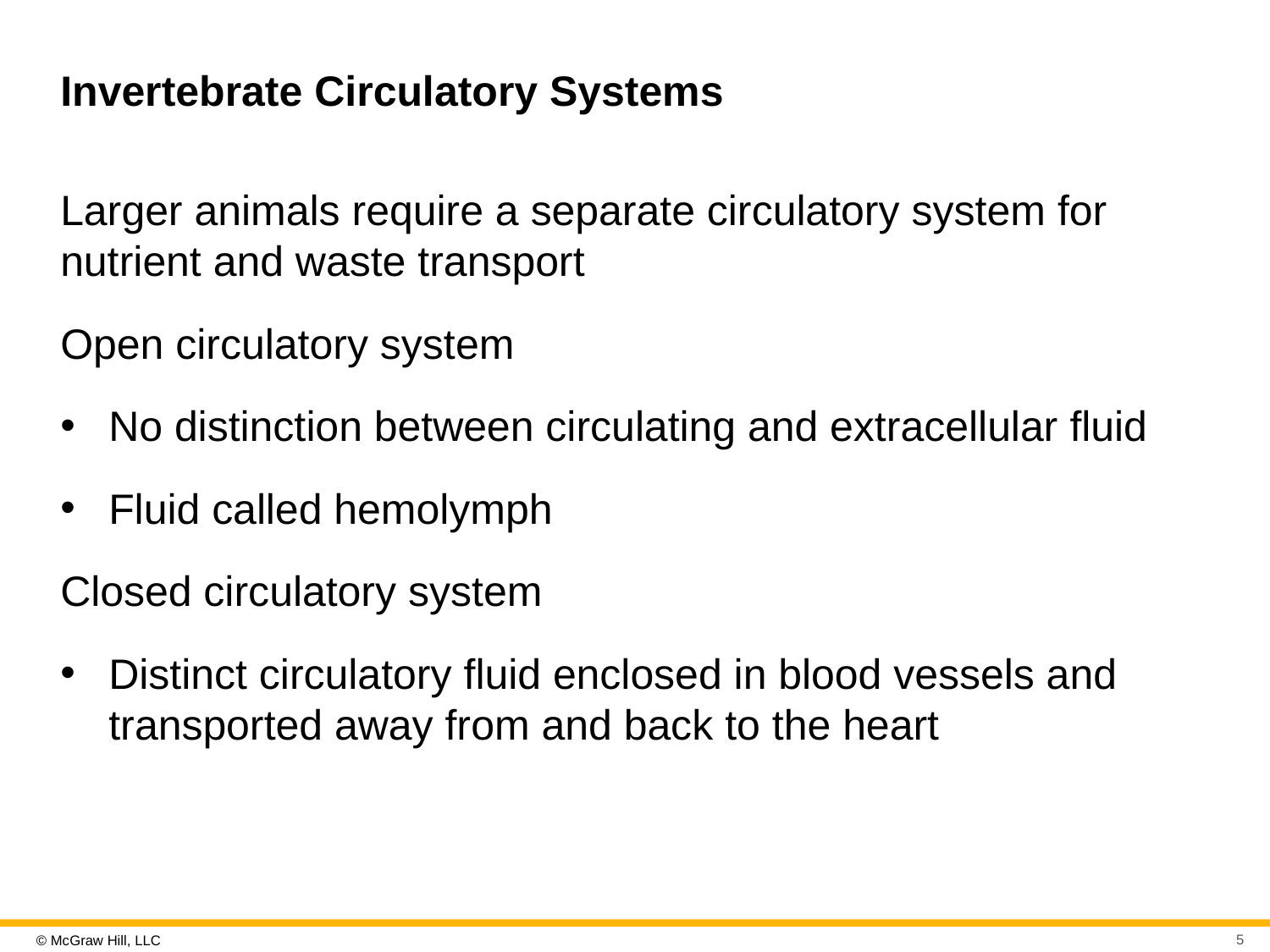

# Invertebrate Circulatory Systems
Larger animals require a separate circulatory system for nutrient and waste transport
Open circulatory system
No distinction between circulating and extracellular fluid
Fluid called hemolymph
Closed circulatory system
Distinct circulatory fluid enclosed in blood vessels and transported away from and back to the heart
5